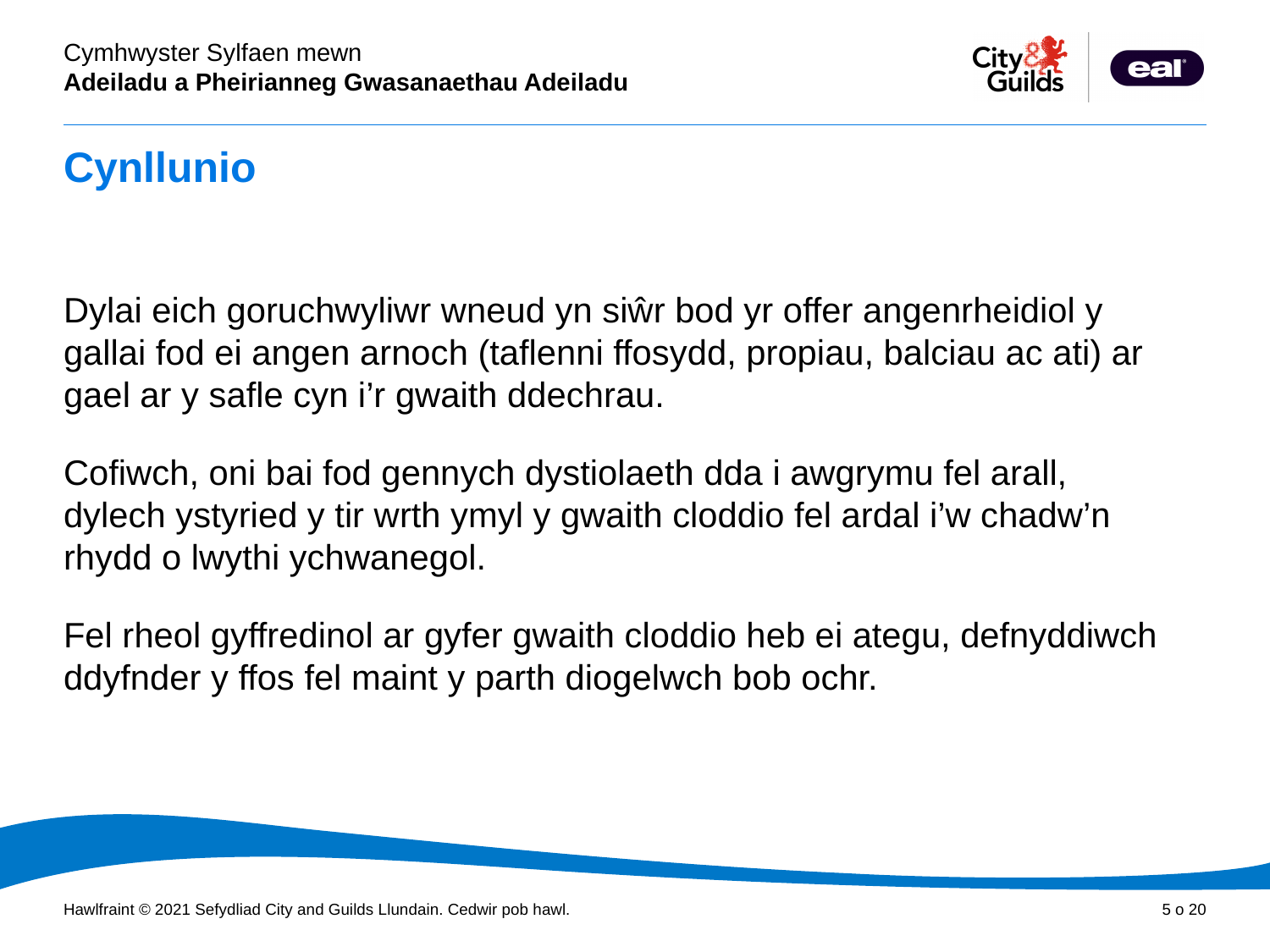

# Cynllunio

Dylai eich goruchwyliwr wneud yn siŵr bod yr offer angenrheidiol y gallai fod ei angen arnoch (taflenni ffosydd, propiau, balciau ac ati) ar gael ar y safle cyn i’r gwaith ddechrau.
Cofiwch, oni bai fod gennych dystiolaeth dda i awgrymu fel arall, dylech ystyried y tir wrth ymyl y gwaith cloddio fel ardal i’w chadw’n rhydd o lwythi ychwanegol.
Fel rheol gyffredinol ar gyfer gwaith cloddio heb ei ategu, defnyddiwch ddyfnder y ffos fel maint y parth diogelwch bob ochr.